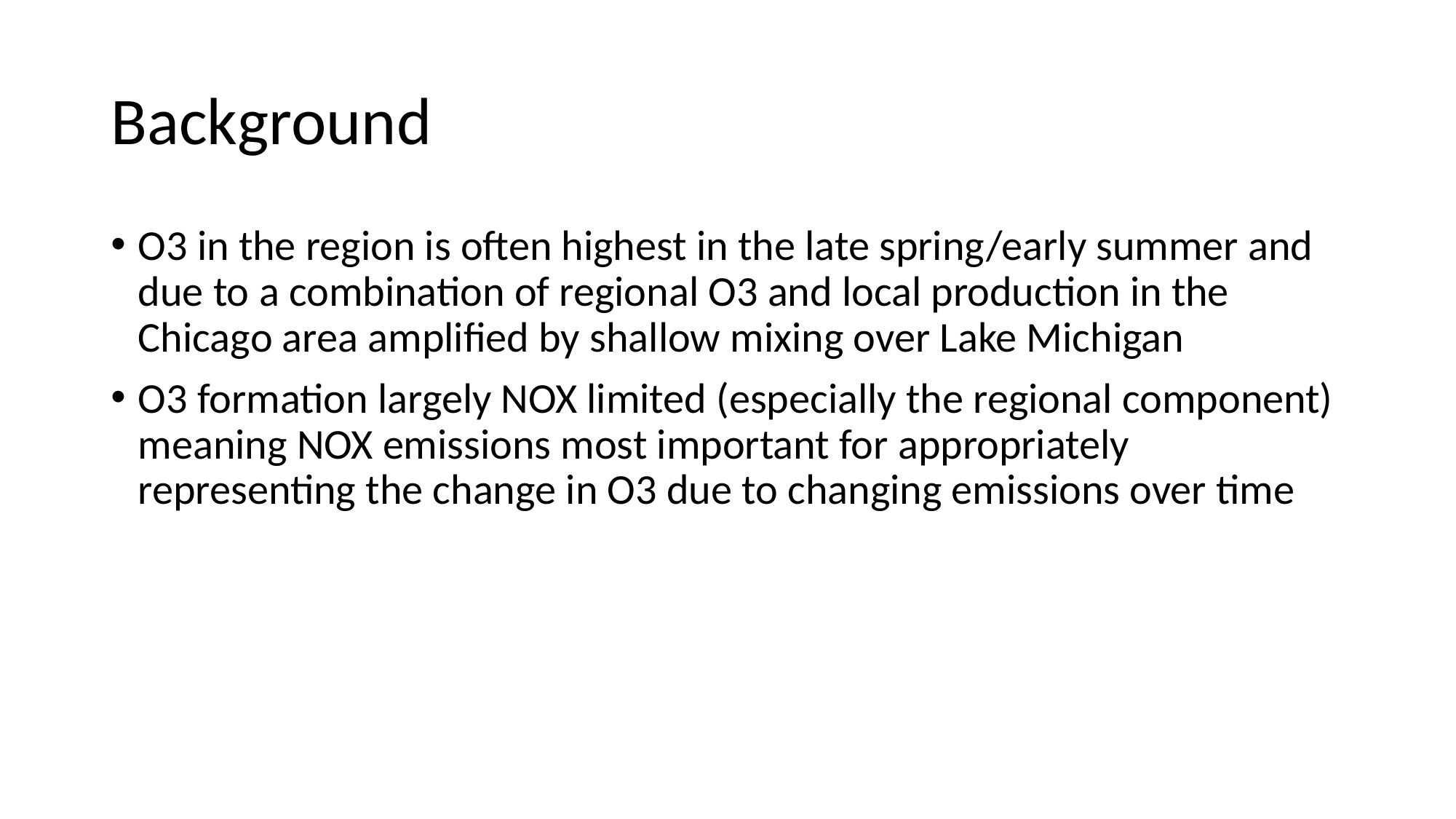

# Background
O3 in the region is often highest in the late spring/early summer and due to a combination of regional O3 and local production in the Chicago area amplified by shallow mixing over Lake Michigan
O3 formation largely NOX limited (especially the regional component) meaning NOX emissions most important for appropriately representing the change in O3 due to changing emissions over time